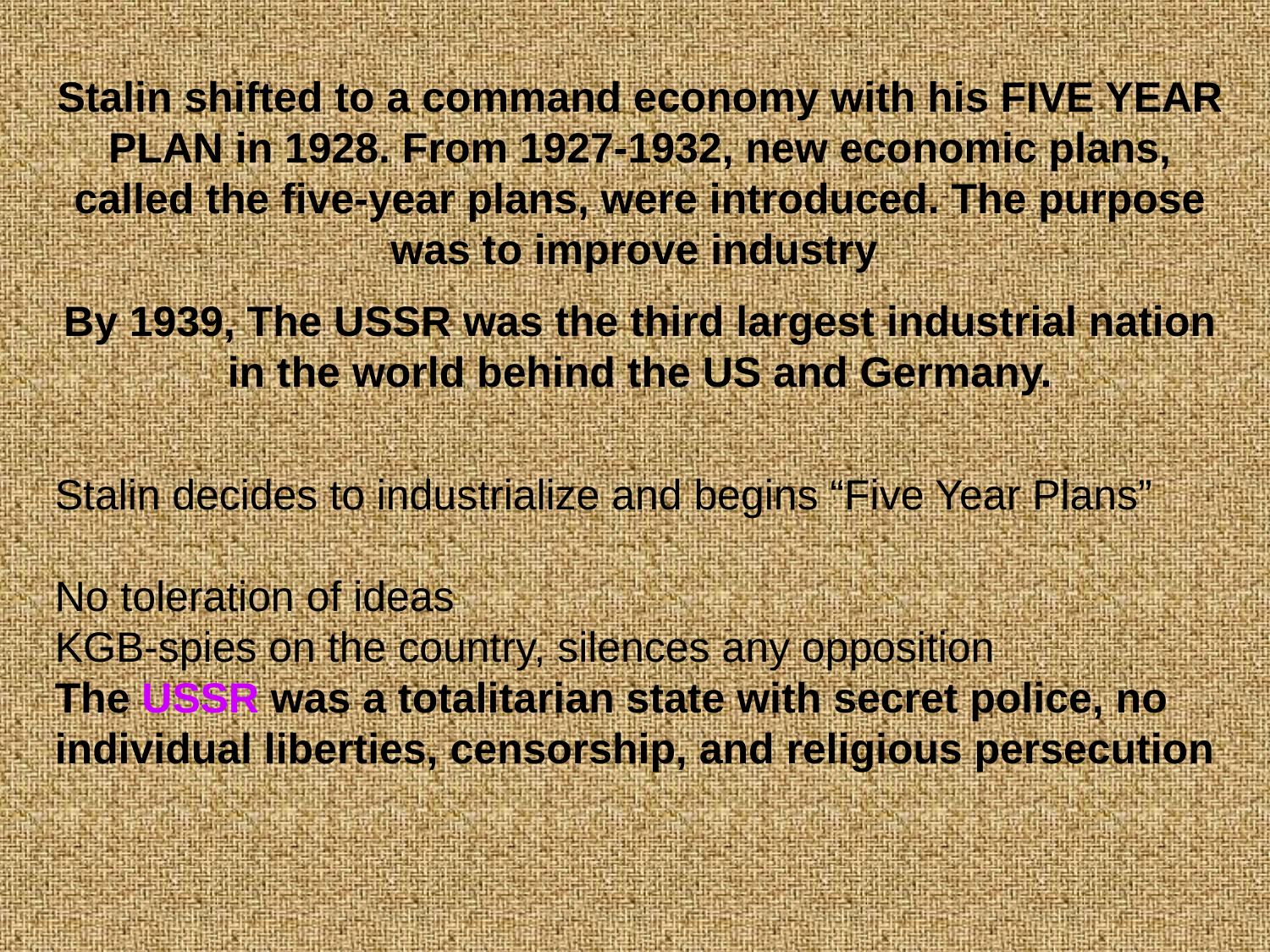

Stalin shifted to a command economy with his FIVE YEAR PLAN in 1928. From 1927-1932, new economic plans, called the five-year plans, were introduced. The purpose was to improve industry
By 1939, The USSR was the third largest industrial nation in the world behind the US and Germany.

Stalin decides to industrialize and begins “Five Year Plans”
No toleration of ideas
KGB-spies on the country, silences any opposition
The USSR was a totalitarian state with secret police, no individual liberties, censorship, and religious persecution